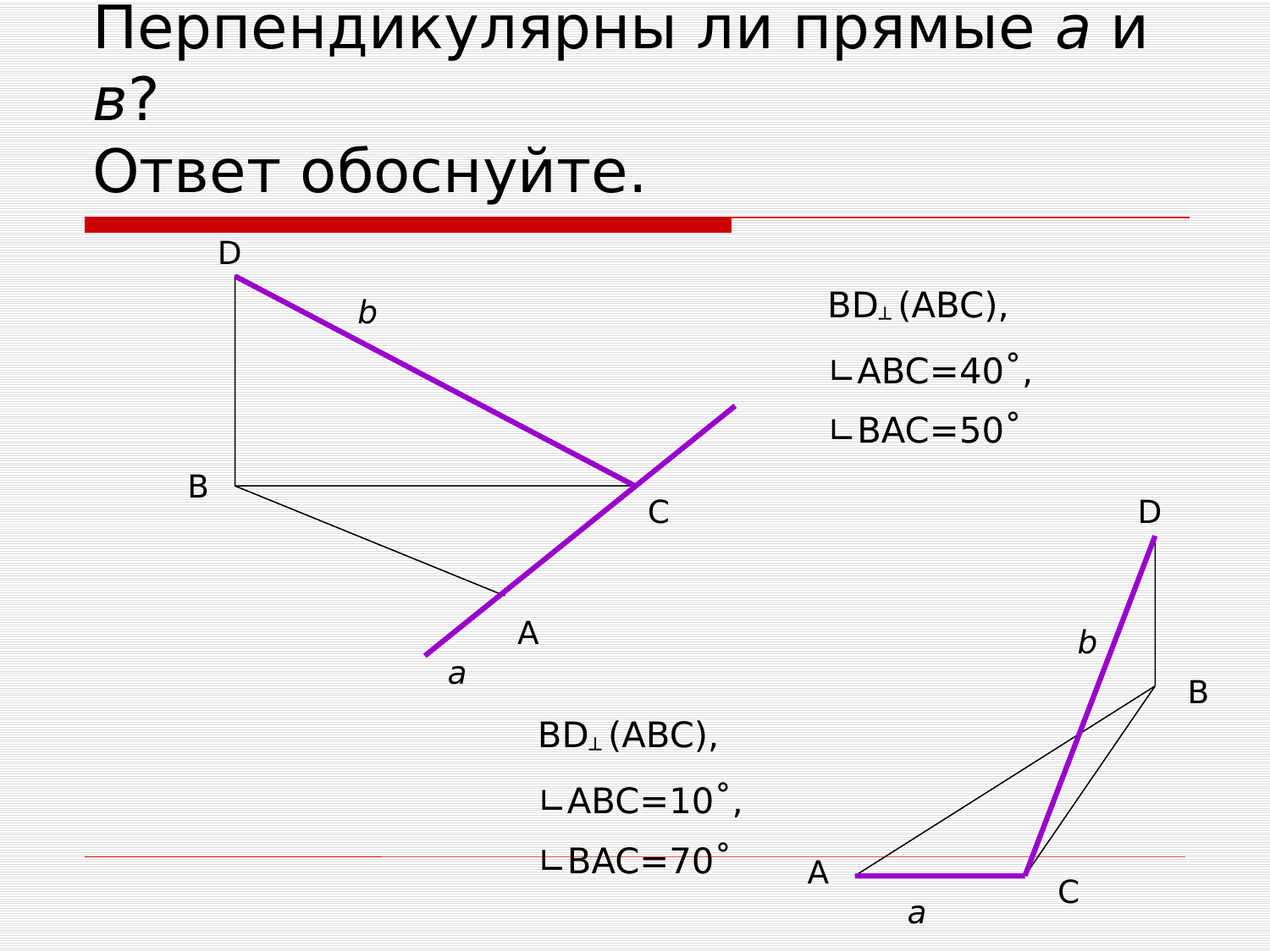

# Перпендикулярны ли прямые а и в? Ответ обоснуйте.
D

BD┴ (ABC),
∟ABC=40˚,
∟BAC=50˚

b

B

C
D

A
b
a
B

BD┴ (ABC),
∟ABC=10˚,
∟BAC=70˚
A
C

a